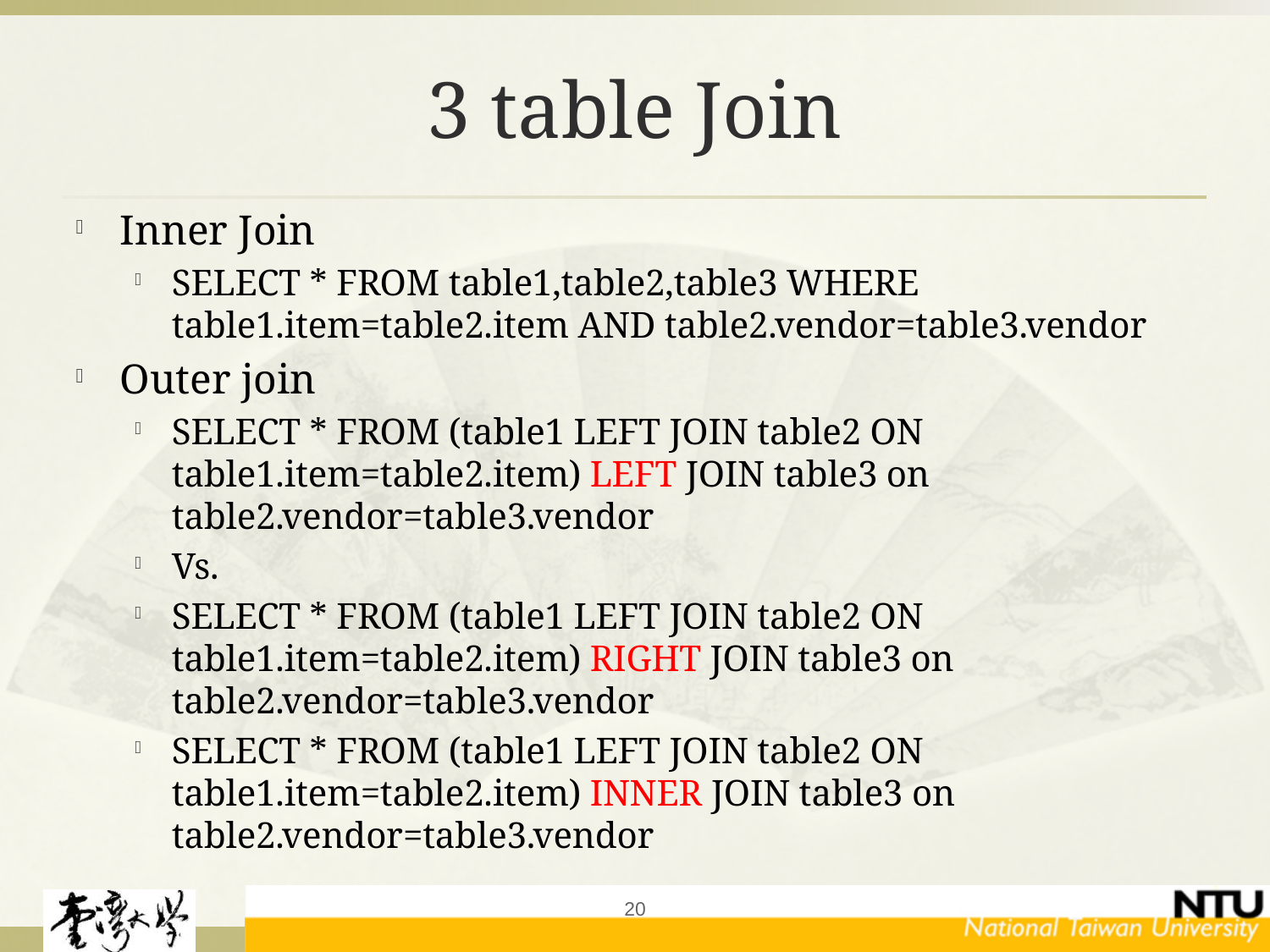

# 3 table Join
Inner Join
SELECT * FROM table1,table2,table3 WHERE table1.item=table2.item AND table2.vendor=table3.vendor
Outer join
SELECT * FROM (table1 LEFT JOIN table2 ON table1.item=table2.item) LEFT JOIN table3 on table2.vendor=table3.vendor
Vs.
SELECT * FROM (table1 LEFT JOIN table2 ON table1.item=table2.item) RIGHT JOIN table3 on table2.vendor=table3.vendor
SELECT * FROM (table1 LEFT JOIN table2 ON table1.item=table2.item) INNER JOIN table3 on table2.vendor=table3.vendor

20